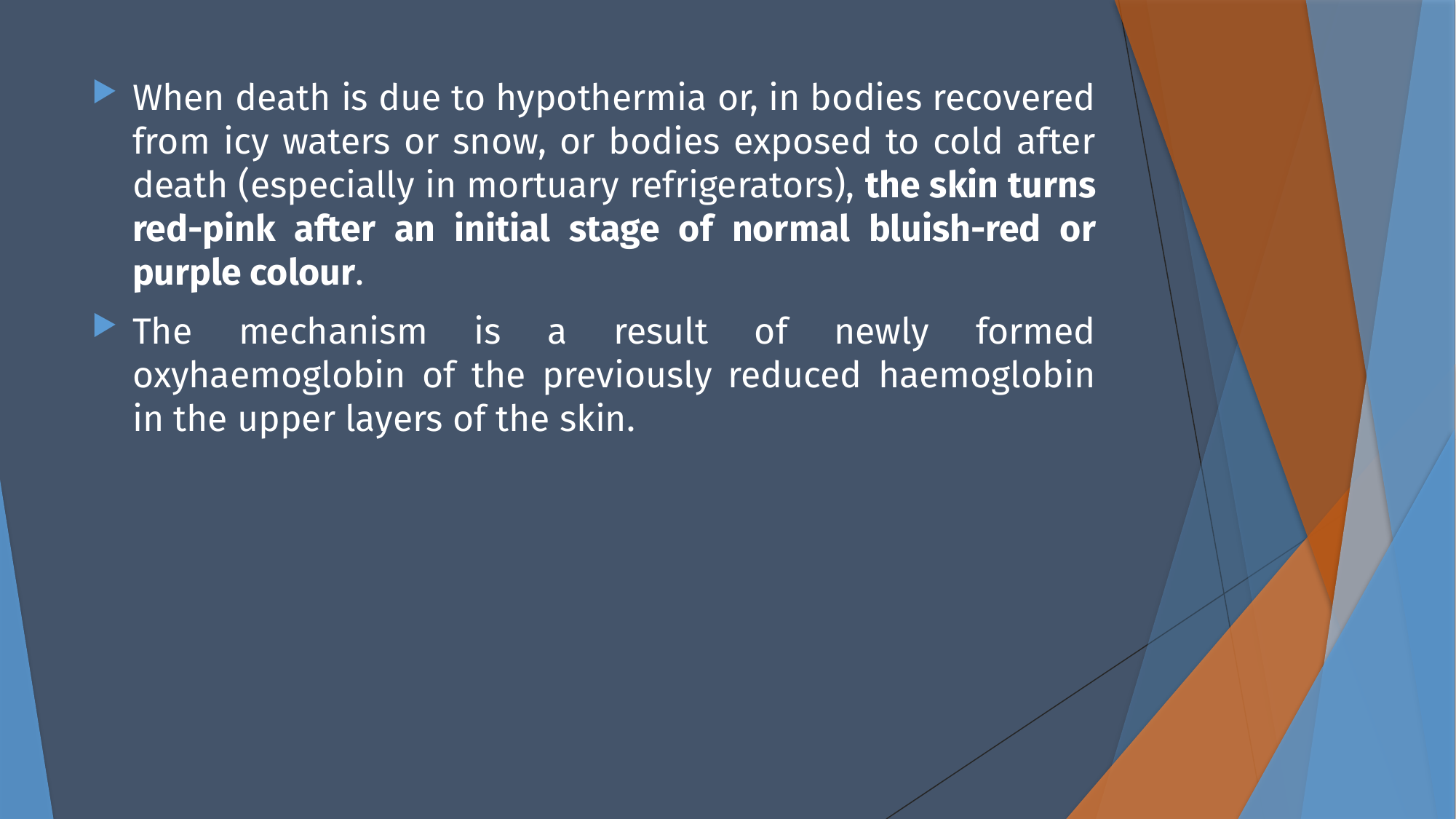

When death is due to hypothermia or, in bodies recovered from icy waters or snow, or bodies exposed to cold after death (especially in mortuary refrigerators), the skin turns red-pink after an initial stage of normal bluish-red or purple colour.
The mechanism is a result of newly formed oxyhaemoglobin of the previously reduced haemoglobin in the upper layers of the skin.